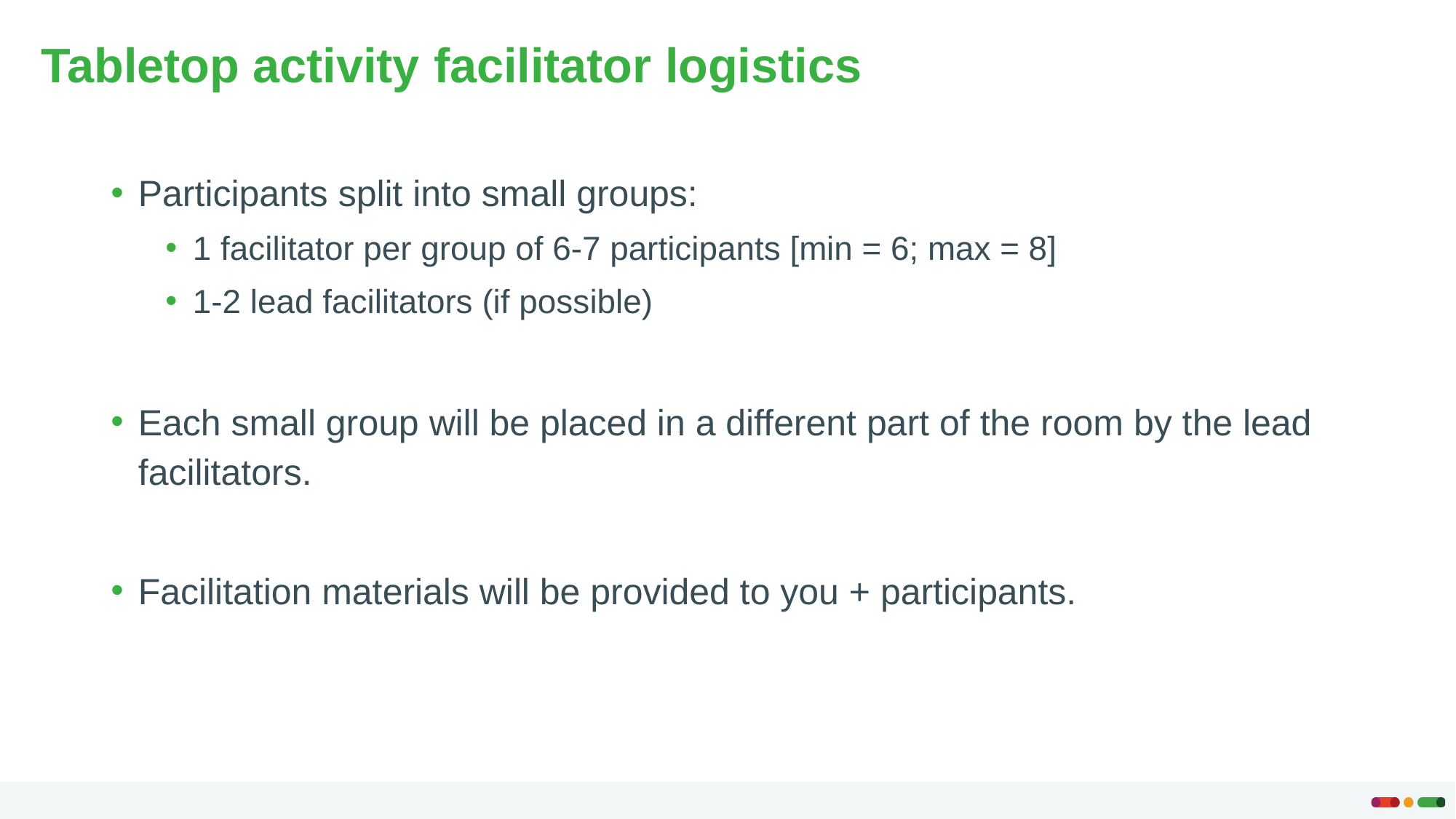

# Tabletop activity facilitator logistics
Participants split into small groups:
1 facilitator per group of 6-7 participants [min = 6; max = 8]
1-2 lead facilitators (if possible)

Each small group will be placed in a different part of the room by the lead facilitators.

Facilitation materials will be provided to you + participants.